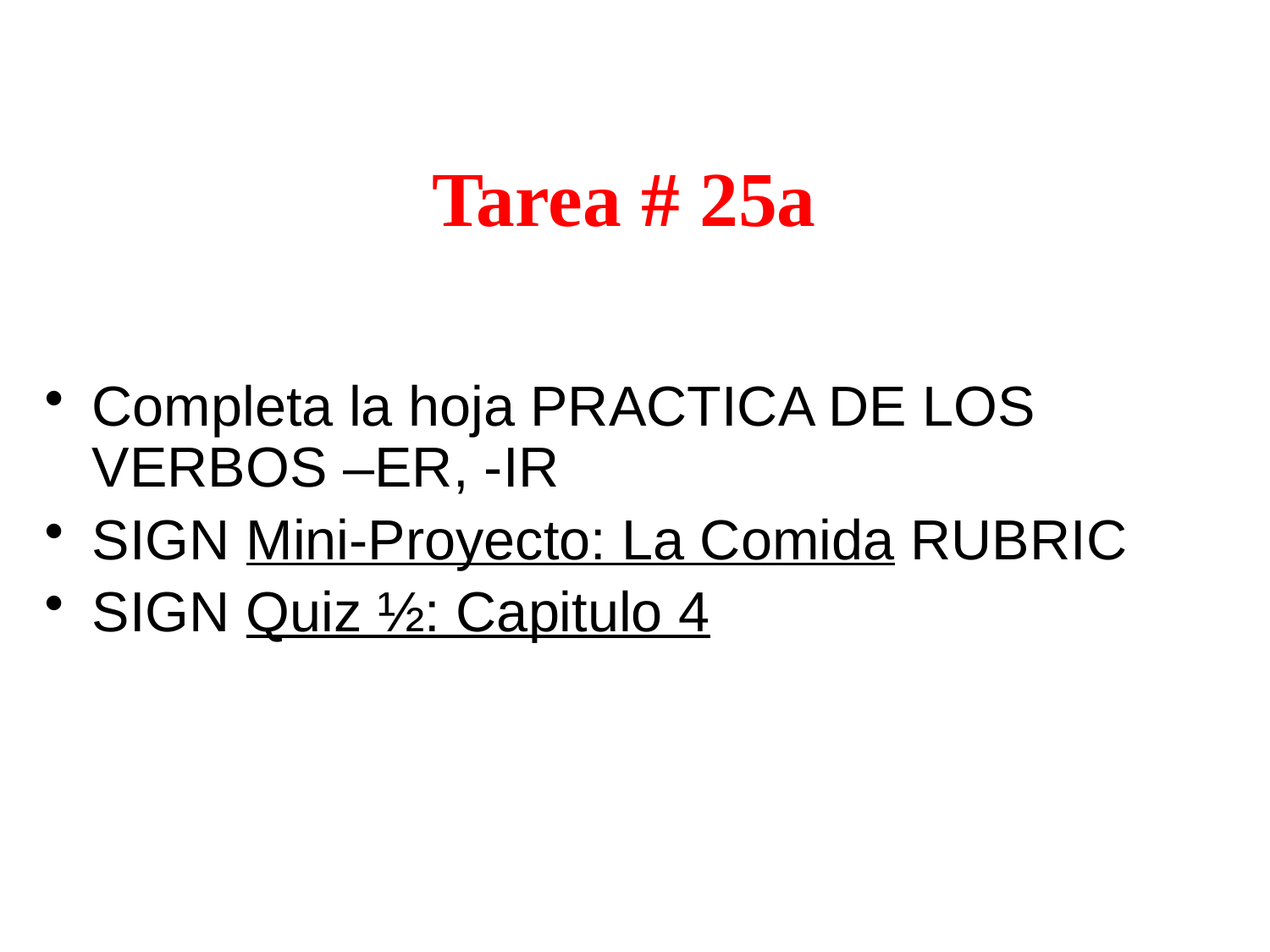

Tarea # 25a

Completa la hoja PRACTICA DE LOS VERBOS –ER, -IR
SIGN Mini-Proyecto: La Comida RUBRIC
SIGN Quiz ½: Capitulo 4